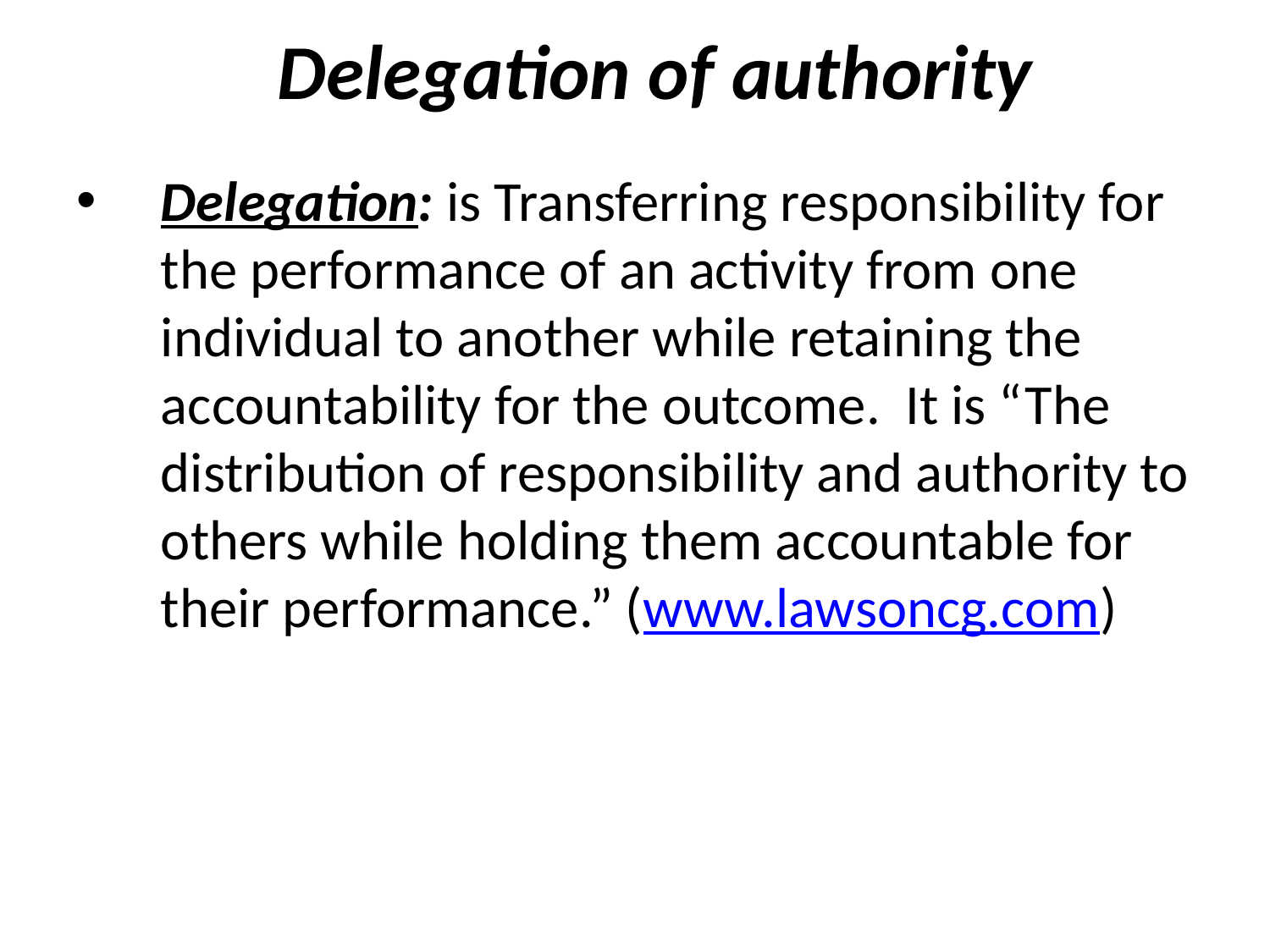

# Delegation of authority
Delegation: is Transferring responsibility for the performance of an activity from one individual to another while retaining the accountability for the outcome.  It is “The distribution of responsibility and authority to others while holding them accountable for their performance.” (www.lawsoncg.com)